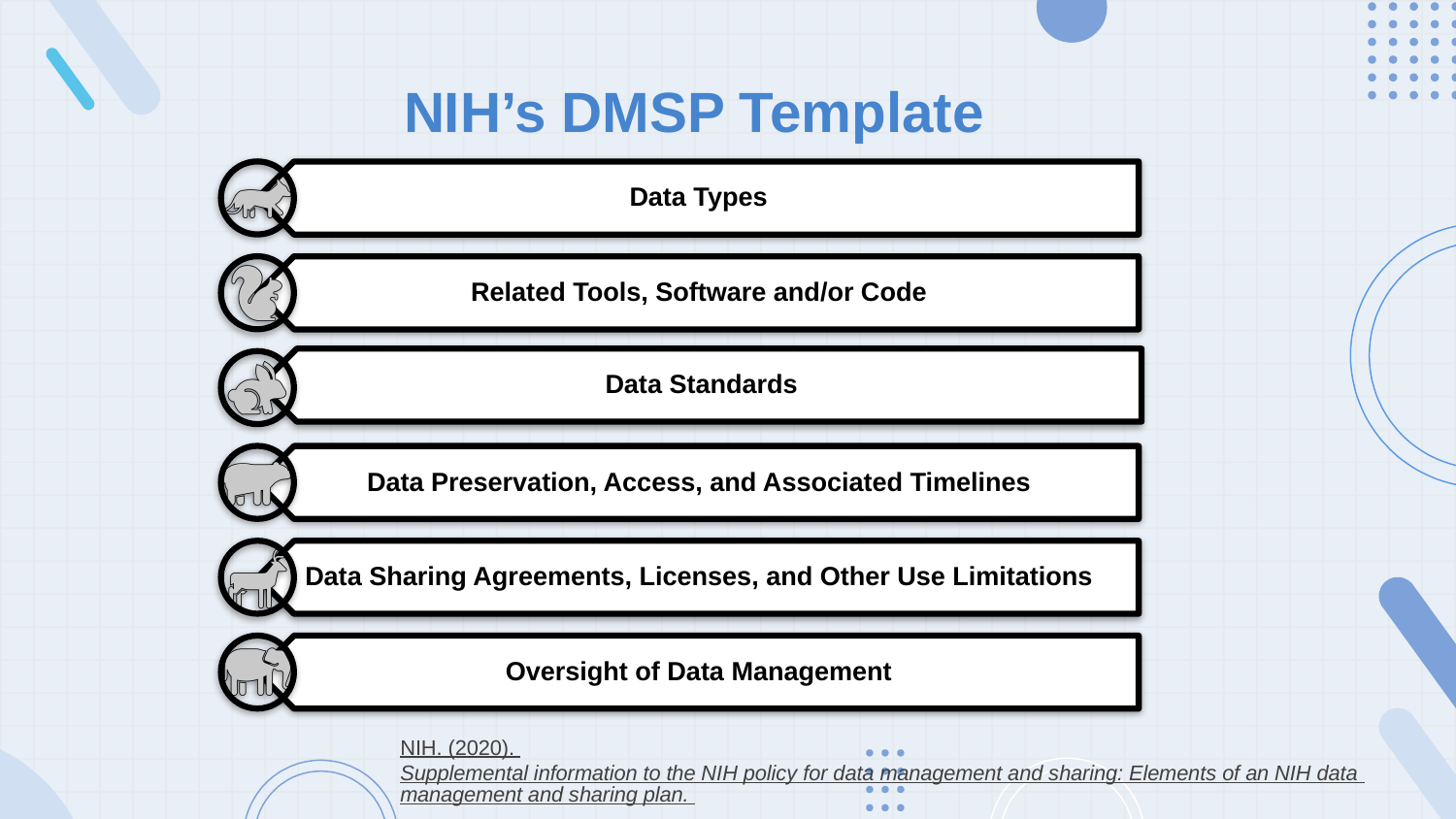

# NIH’s DMSP Template
Data Types
Related Tools, Software and/or Code
Data Standards
Data Preservation, Access, and Associated Timelines
Data Sharing Agreements, Licenses, and Other Use Limitations
Oversight of Data Management
NIH. (2020). Supplemental information to the NIH policy for data management and sharing: Elements of an NIH data management and sharing plan.